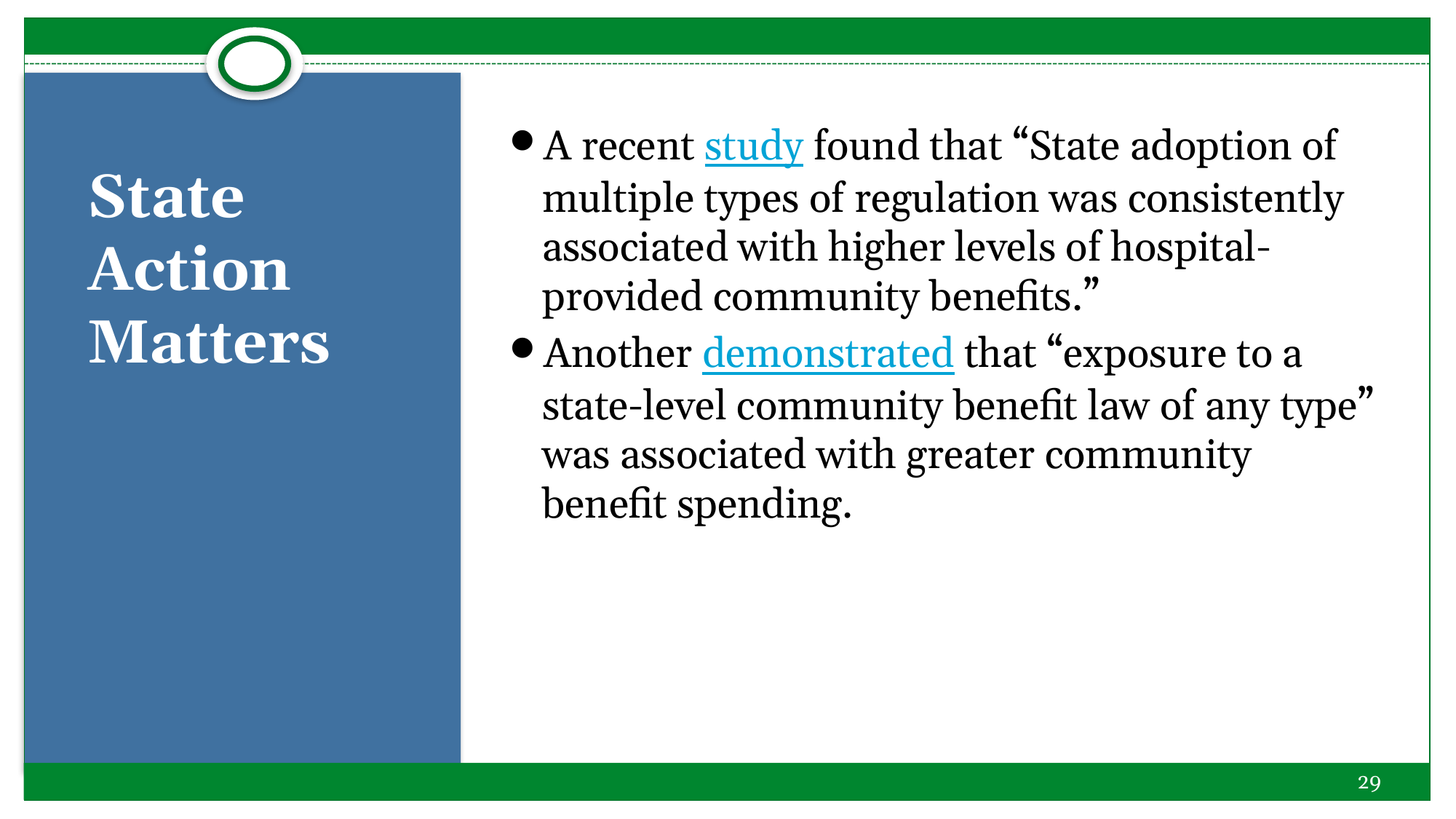

A recent study found that “State adoption of multiple types of regulation was consistently associated with higher levels of hospital-provided community benefits.”
Another demonstrated that “exposure to a state-level community benefit law of any type” was associated with greater community benefit spending.
# State Action Matters